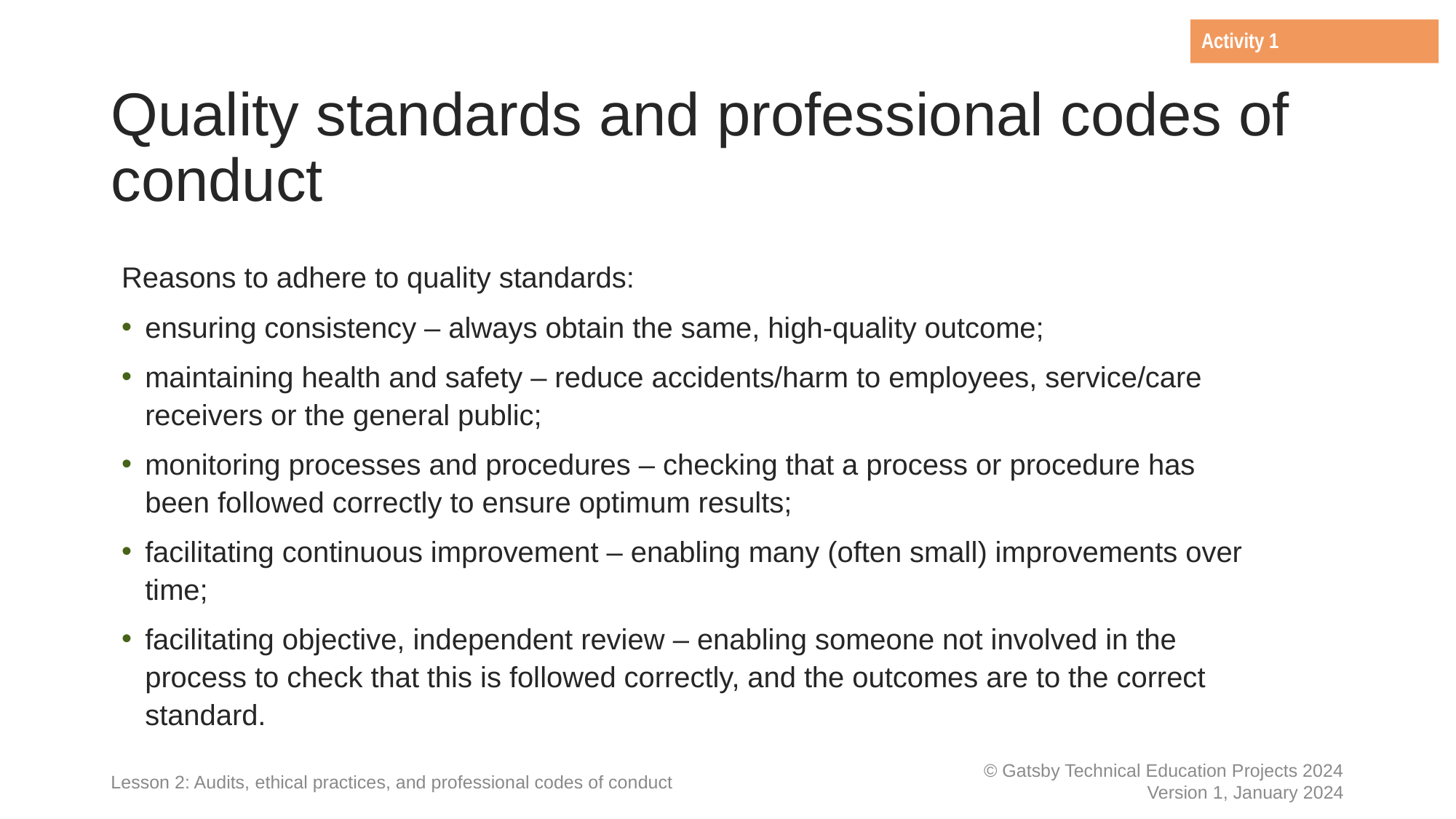

Activity 1
# Quality standards and professional codes of conduct
Reasons to adhere to quality standards:
ensuring consistency – always obtain the same, high-quality outcome;
maintaining health and safety – reduce accidents/harm to employees, service/care receivers or the general public;
monitoring processes and procedures – checking that a process or procedure has been followed correctly to ensure optimum results;
facilitating continuous improvement – enabling many (often small) improvements over time;
facilitating objective, independent review – enabling someone not involved in the process to check that this is followed correctly, and the outcomes are to the correct standard.
Lesson 2: Audits, ethical practices, and professional codes of conduct